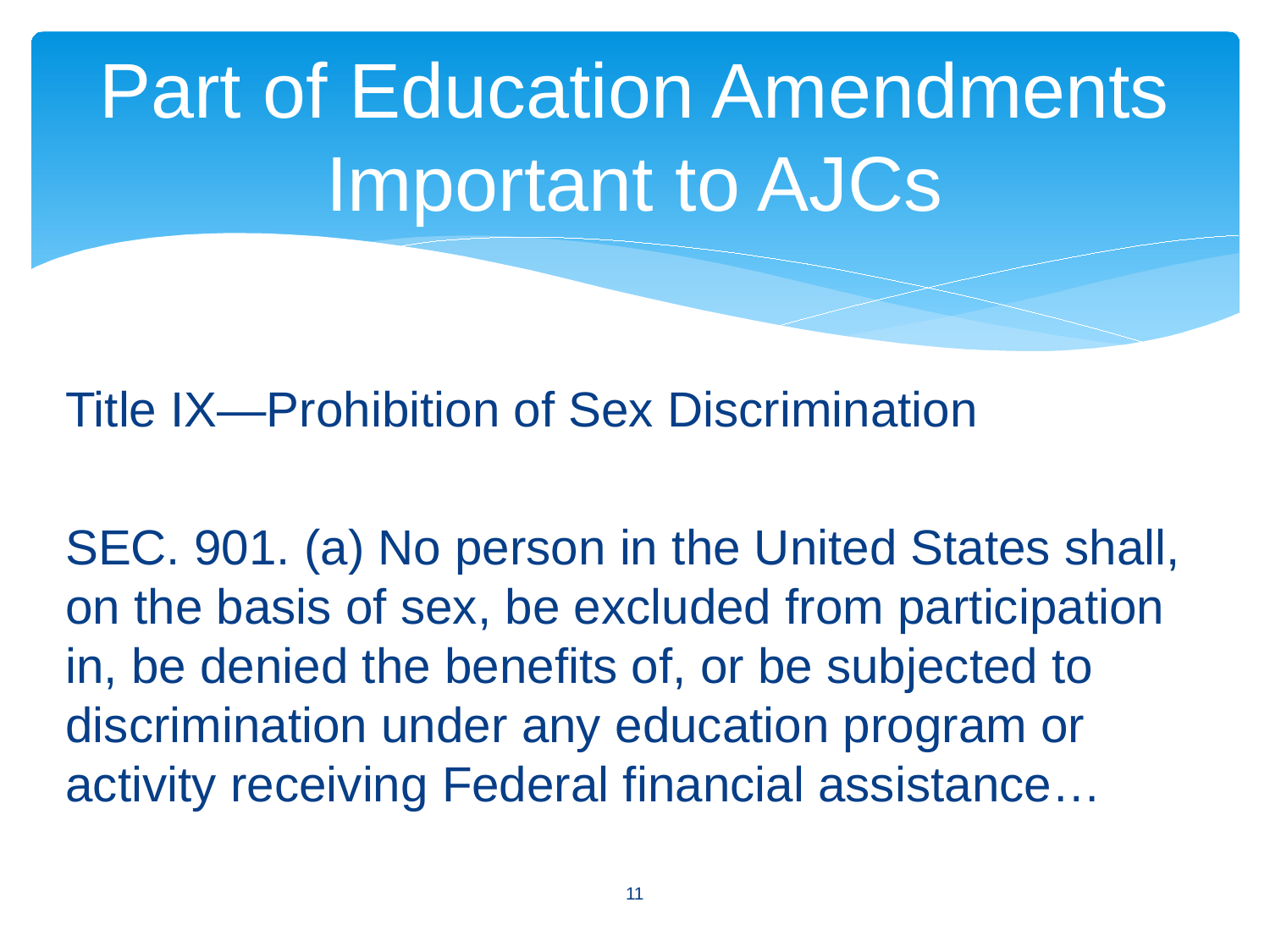

# Part of Education Amendments Important to AJCs
Title IX—Prohibition of Sex Discrimination

SEC. 901. (a) No person in the United States shall, on the basis of sex, be excluded from participation in, be denied the benefits of, or be subjected to discrimination under any education program or activity receiving Federal financial assistance…

11